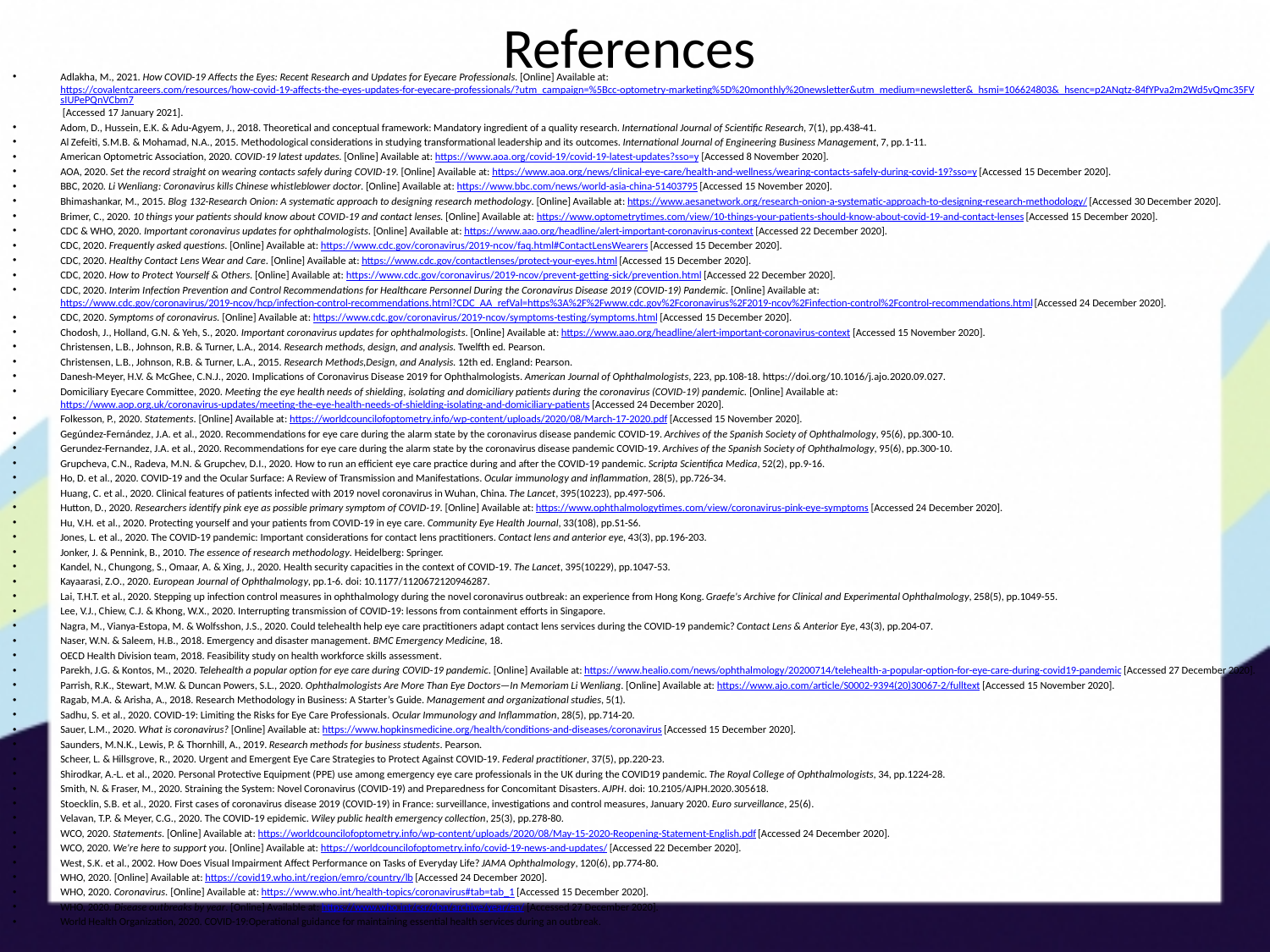

# References
Adlakha, M., 2021. How COVID-19 Affects the Eyes: Recent Research and Updates for Eyecare Professionals. [Online] Available at: https://covalentcareers.com/resources/how-covid-19-affects-the-eyes-updates-for-eyecare-professionals/?utm_campaign=%5Bcc-optometry-marketing%5D%20monthly%20newsletter&utm_medium=newsletter&_hsmi=106624803&_hsenc=p2ANqtz-84fYPva2m2Wd5vQmc35FVsIUPePQnVCbm7 [Accessed 17 January 2021].
Adom, D., Hussein, E.K. & Adu-Agyem, J., 2018. Theoretical and conceptual framework: Mandatory ingredient of a quality research. International Journal of Scientific Research, 7(1), pp.438-41.
Al Zefeiti, S.M.B. & Mohamad, N.A., 2015. Methodological considerations in studying transformational leadership and its outcomes. International Journal of Engineering Business Management, 7, pp.1-11.
American Optometric Association, 2020. COVID-19 latest updates. [Online] Available at: https://www.aoa.org/covid-19/covid-19-latest-updates?sso=y [Accessed 8 November 2020].
AOA, 2020. Set the record straight on wearing contacts safely during COVID-19. [Online] Available at: https://www.aoa.org/news/clinical-eye-care/health-and-wellness/wearing-contacts-safely-during-covid-19?sso=y [Accessed 15 December 2020].
BBC, 2020. Li Wenliang: Coronavirus kills Chinese whistleblower doctor. [Online] Available at: https://www.bbc.com/news/world-asia-china-51403795 [Accessed 15 November 2020].
Bhimashankar, M., 2015. Blog 132-Research Onion: A systematic approach to designing research methodology. [Online] Available at: https://www.aesanetwork.org/research-onion-a-systematic-approach-to-designing-research-methodology/ [Accessed 30 December 2020].
Brimer, C., 2020. 10 things your patients should know about COVID-19 and contact lenses. [Online] Available at: https://www.optometrytimes.com/view/10-things-your-patients-should-know-about-covid-19-and-contact-lenses [Accessed 15 December 2020].
CDC & WHO, 2020. Important coronavirus updates for ophthalmologists. [Online] Available at: https://www.aao.org/headline/alert-important-coronavirus-context [Accessed 22 December 2020].
CDC, 2020. Frequently asked questions. [Online] Available at: https://www.cdc.gov/coronavirus/2019-ncov/faq.html#ContactLensWearers [Accessed 15 December 2020].
CDC, 2020. Healthy Contact Lens Wear and Care. [Online] Available at: https://www.cdc.gov/contactlenses/protect-your-eyes.html [Accessed 15 December 2020].
CDC, 2020. How to Protect Yourself & Others. [Online] Available at: https://www.cdc.gov/coronavirus/2019-ncov/prevent-getting-sick/prevention.html [Accessed 22 December 2020].
CDC, 2020. Interim Infection Prevention and Control Recommendations for Healthcare Personnel During the Coronavirus Disease 2019 (COVID-19) Pandemic. [Online] Available at: https://www.cdc.gov/coronavirus/2019-ncov/hcp/infection-control-recommendations.html?CDC_AA_refVal=https%3A%2F%2Fwww.cdc.gov%2Fcoronavirus%2F2019-ncov%2Finfection-control%2Fcontrol-recommendations.html [Accessed 24 December 2020].
CDC, 2020. Symptoms of coronavirus. [Online] Available at: https://www.cdc.gov/coronavirus/2019-ncov/symptoms-testing/symptoms.html [Accessed 15 December 2020].
Chodosh, J., Holland, G.N. & Yeh, S., 2020. Important coronavirus updates for ophthalmologists. [Online] Available at: https://www.aao.org/headline/alert-important-coronavirus-context [Accessed 15 November 2020].
Christensen, L.B., Johnson, R.B. & Turner, L.A., 2014. Research methods, design, and analysis. Twelfth ed. Pearson.
Christensen, L.B., Johnson, R.B. & Turner, L.A., 2015. Research Methods,Design, and Analysis. 12th ed. England: Pearson.
Danesh-Meyer, H.V. & McGhee, C.N.J., 2020. Implications of Coronavirus Disease 2019 for Ophthalmologists. American Journal of Ophthalmologists, 223, pp.108-18. https://doi.org/10.1016/j.ajo.2020.09.027.
Domiciliary Eyecare Committee, 2020. Meeting the eye health needs of shielding, isolating and domiciliary patients during the coronavirus (COVID-19) pandemic. [Online] Available at: https://www.aop.org.uk/coronavirus-updates/meeting-the-eye-health-needs-of-shielding-isolating-and-domiciliary-patients [Accessed 24 December 2020].
Folkesson, P., 2020. Statements. [Online] Available at: https://worldcouncilofoptometry.info/wp-content/uploads/2020/08/March-17-2020.pdf [Accessed 15 November 2020].
Gegúndez-Fernández, J.A. et al., 2020. Recommendations for eye care during the alarm state by the coronavirus disease pandemic COVID-19. Archives of the Spanish Society of Ophthalmology, 95(6), pp.300-10.
Gerundez-Fernandez, J.A. et al., 2020. Recommendations for eye care during the alarm state by the coronavirus disease pandemic COVID-19. Archives of the Spanish Society of Ophthalmology, 95(6), pp.300-10.
Grupcheva, C.N., Radeva, M.N. & Grupchev, D.I., 2020. How to run an efficient eye care practice during and after the COVID-19 pandemic. Scripta Scientifica Medica, 52(2), pp.9-16.
Ho, D. et al., 2020. COVID-19 and the Ocular Surface: A Review of Transmission and Manifestations. Ocular immunology and inflammation, 28(5), pp.726-34.
Huang, C. et al., 2020. Clinical features of patients infected with 2019 novel coronavirus in Wuhan, China. The Lancet, 395(10223), pp.497-506.
Hutton, D., 2020. Researchers identify pink eye as possible primary symptom of COVID-19. [Online] Available at: https://www.ophthalmologytimes.com/view/coronavirus-pink-eye-symptoms [Accessed 24 December 2020].
Hu, V.H. et al., 2020. Protecting yourself and your patients from COVID-19 in eye care. Community Eye Health Journal, 33(108), pp.S1-S6.
Jones, L. et al., 2020. The COVID-19 pandemic: Important considerations for contact lens practitioners. Contact lens and anterior eye, 43(3), pp.196-203.
Jonker, J. & Pennink, B., 2010. The essence of research methodology. Heidelberg: Springer.
Kandel, N., Chungong, S., Omaar, A. & Xing, J., 2020. Health security capacities in the context of COVID-19. The Lancet, 395(10229), pp.1047-53.
Kayaarasi, Z.O., 2020. European Journal of Ophthalmology, pp.1-6. doi: 10.1177/1120672120946287.
Lai, T.H.T. et al., 2020. Stepping up infection control measures in ophthalmology during the novel coronavirus outbreak: an experience from Hong Kong. Graefe's Archive for Clinical and Experimental Ophthalmology, 258(5), pp.1049-55.
Lee, V.J., Chiew, C.J. & Khong, W.X., 2020. Interrupting transmission of COVID-19: lessons from containment efforts in Singapore.
Nagra, M., Vianya-Estopa, M. & Wolfsshon, J.S., 2020. Could telehealth help eye care practitioners adapt contact lens services during the COVID-19 pandemic? Contact Lens & Anterior Eye, 43(3), pp.204-07.
Naser, W.N. & Saleem, H.B., 2018. Emergency and disaster management. BMC Emergency Medicine, 18.
OECD Health Division team, 2018. Feasibility study on health workforce skills assessment.
Parekh, J.G. & Kontos, M., 2020. Telehealth a popular option for eye care during COVID-19 pandemic. [Online] Available at: https://www.healio.com/news/ophthalmology/20200714/telehealth-a-popular-option-for-eye-care-during-covid19-pandemic [Accessed 27 December 2020].
Parrish, R.K., Stewart, M.W. & Duncan Powers, S.L., 2020. Ophthalmologists Are More Than Eye Doctors—In Memoriam Li Wenliang. [Online] Available at: https://www.ajo.com/article/S0002-9394(20)30067-2/fulltext [Accessed 15 November 2020].
Ragab, M.A. & Arisha, A., 2018. Research Methodology in Business: A Starter’s Guide. Management and organizational studies, 5(1).
Sadhu, S. et al., 2020. COVID-19: Limiting the Risks for Eye Care Professionals. Ocular Immunology and Inflammation, 28(5), pp.714-20.
Sauer, L.M., 2020. What is coronavirus? [Online] Available at: https://www.hopkinsmedicine.org/health/conditions-and-diseases/coronavirus [Accessed 15 December 2020].
Saunders, M.N.K., Lewis, P. & Thornhill, A., 2019. Research methods for business students. Pearson.
Scheer, L. & Hillsgrove, R., 2020. Urgent and Emergent Eye Care Strategies to Protect Against COVID-19. Federal practitioner, 37(5), pp.220-23.
Shirodkar, A.-L. et al., 2020. Personal Protective Equipment (PPE) use among emergency eye care professionals in the UK during the COVID19 pandemic. The Royal College of Ophthalmologists, 34, pp.1224-28.
Smith, N. & Fraser, M., 2020. Straining the System: Novel Coronavirus (COVID-19) and Preparedness for Concomitant Disasters. AJPH. doi: 10.2105/AJPH.2020.305618.
Stoecklin, S.B. et al., 2020. First cases of coronavirus disease 2019 (COVID-19) in France: surveillance, investigations and control measures, January 2020. Euro surveillance, 25(6).
Velavan, T.P. & Meyer, C.G., 2020. The COVID‐19 epidemic. Wiley public health emergency collection, 25(3), pp.278-80.
WCO, 2020. Statements. [Online] Available at: https://worldcouncilofoptometry.info/wp-content/uploads/2020/08/May-15-2020-Reopening-Statement-English.pdf [Accessed 24 December 2020].
WCO, 2020. We're here to support you. [Online] Available at: https://worldcouncilofoptometry.info/covid-19-news-and-updates/ [Accessed 22 December 2020].
West, S.K. et al., 2002. How Does Visual Impairment Affect Performance on Tasks of Everyday Life? JAMA Ophthalmology, 120(6), pp.774-80.
WHO, 2020. [Online] Available at: https://covid19.who.int/region/emro/country/lb [Accessed 24 December 2020].
WHO, 2020. Coronavirus. [Online] Available at: https://www.who.int/health-topics/coronavirus#tab=tab_1 [Accessed 15 December 2020].
WHO, 2020. Disease outbreaks by year. [Online] Available at: https://www.who.int/csr/don/archive/year/en/ [Accessed 27 December 2020].
World Health Organization, 2020. COVID-19:Operational guidance for maintaining essential health services during an outbreak.